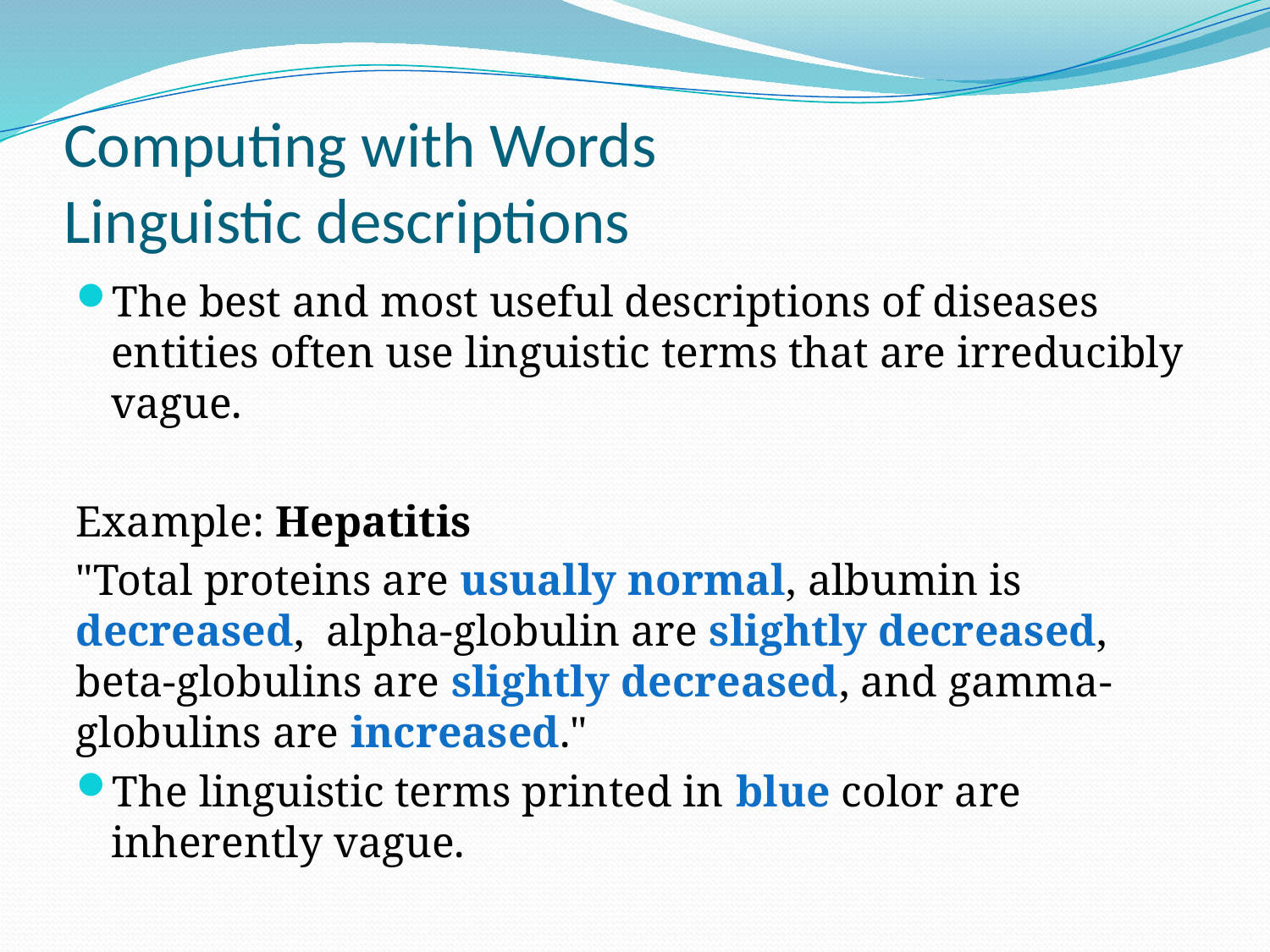

# Computing with Words Linguistic descriptions
The best and most useful descriptions of diseases entities often use linguistic terms that are irreducibly vague.

Example: Hepatitis
"Total proteins are usually normal, albumin is decreased,  alpha-globulin are slightly decreased, beta-globulins are slightly decreased, and gamma-globulins are increased."
The linguistic terms printed in blue color are inherently vague.